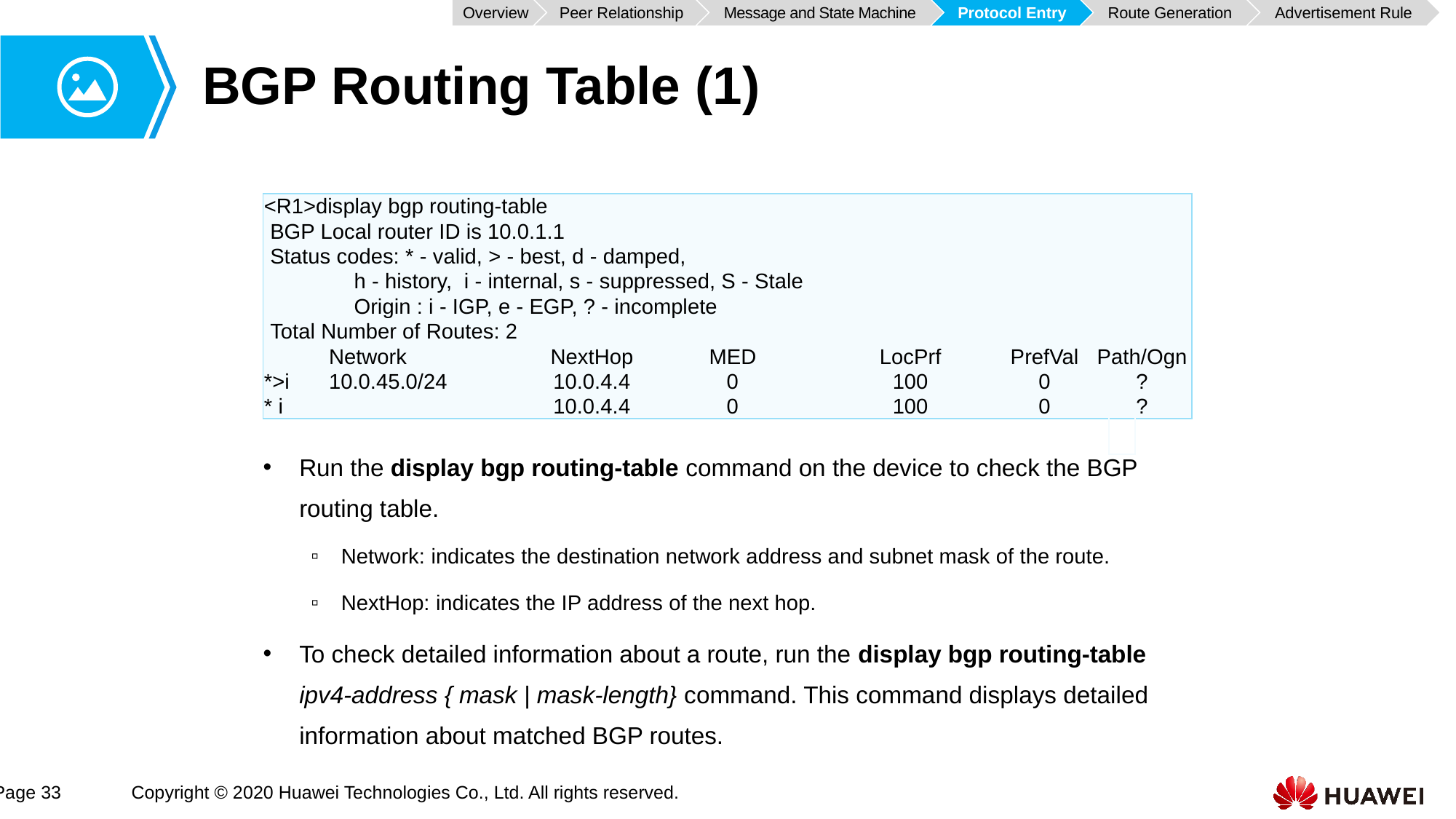

Overview
Peer Relationship
Message and State Machine
Protocol Entry
Route Generation
Advertisement Rule
# BGP Routing Table (1)
| <R1>display bgp routing-table |  |  |  |  |  |  |
| --- | --- | --- | --- | --- | --- | --- |
| BGP Local router ID is 10.0.1.1 |  |  |  |  |  |  |
| Status codes: \* - valid, > - best, d - damped, |  |  |  |  |  |  |
| h - history, i - internal, s - suppressed, S - Stale |  |  |  |  |  |  |
| Origin : i - IGP, e - EGP, ? - incomplete |  |  |  |  |  |  |
| Total Number of Routes: 2 |  |  |  |  |  |  |
|  | Network | NextHop | MED | LocPrf | PrefVal | Path/Ogn |
| \*>i | 10.0.45.0/24 | 10.0.4.4 | 0 | 100 | 0 | ? |
| \* i |  | 10.0.4.4 | 0 | 100 | 0 | ? |
|  |
| --- |
Run the display bgp routing-table command on the device to check the BGP routing table.
Network: indicates the destination network address and subnet mask of the route.
NextHop: indicates the IP address of the next hop.
To check detailed information about a route, run the display bgp routing-table ipv4-address { mask | mask-length} command. This command displays detailed information about matched BGP routes.